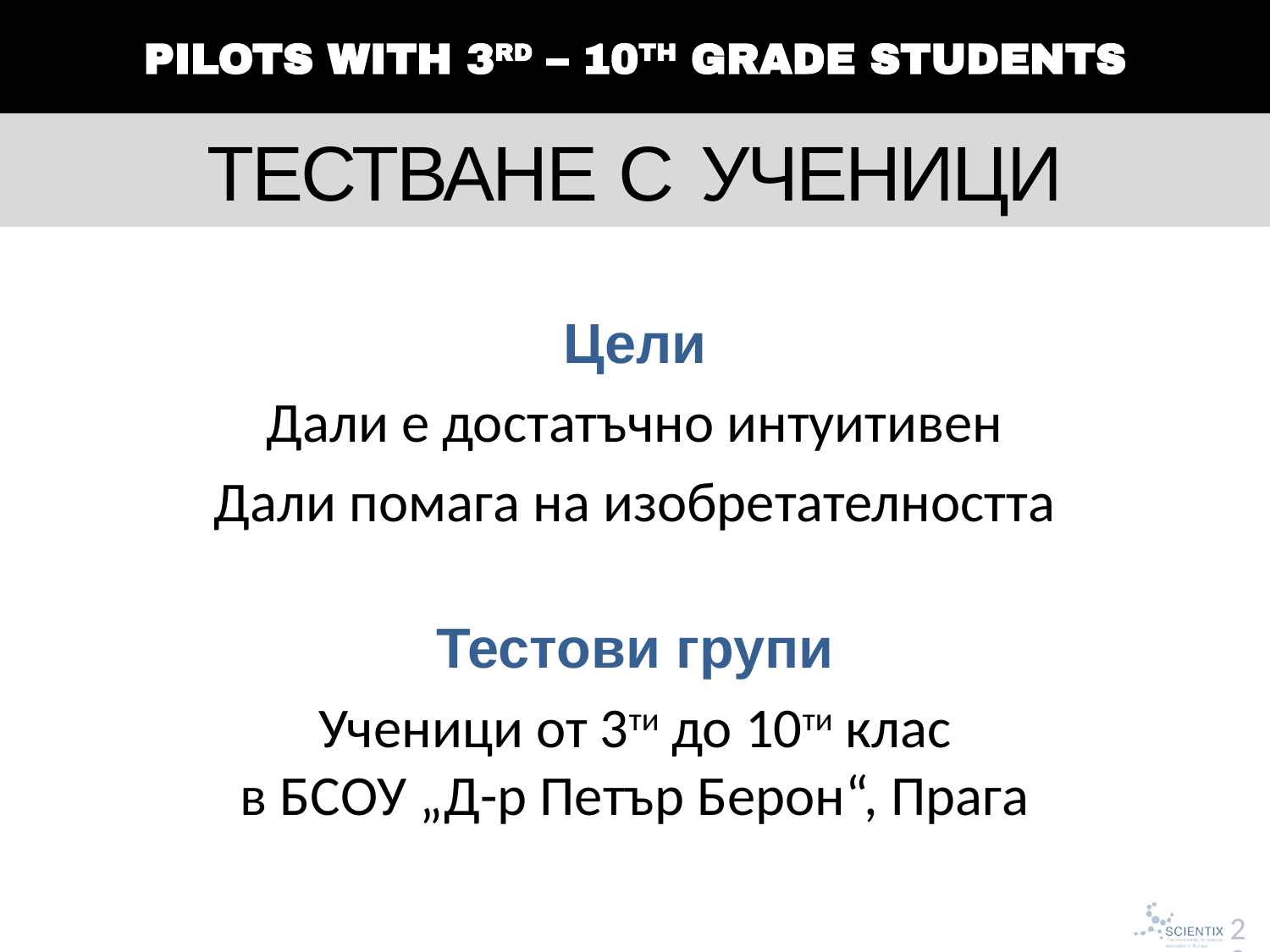

PILOTS WITH 3rd – 10th grade STUDENTS
# Тестване с ученици
Цели
Дали е достатъчно интуитивен
Дали помага на изобретателността
Тестови групи
Ученици от 3ти до 10ти клас
в БСОУ „Д-р Петър Берон“, Прага

20